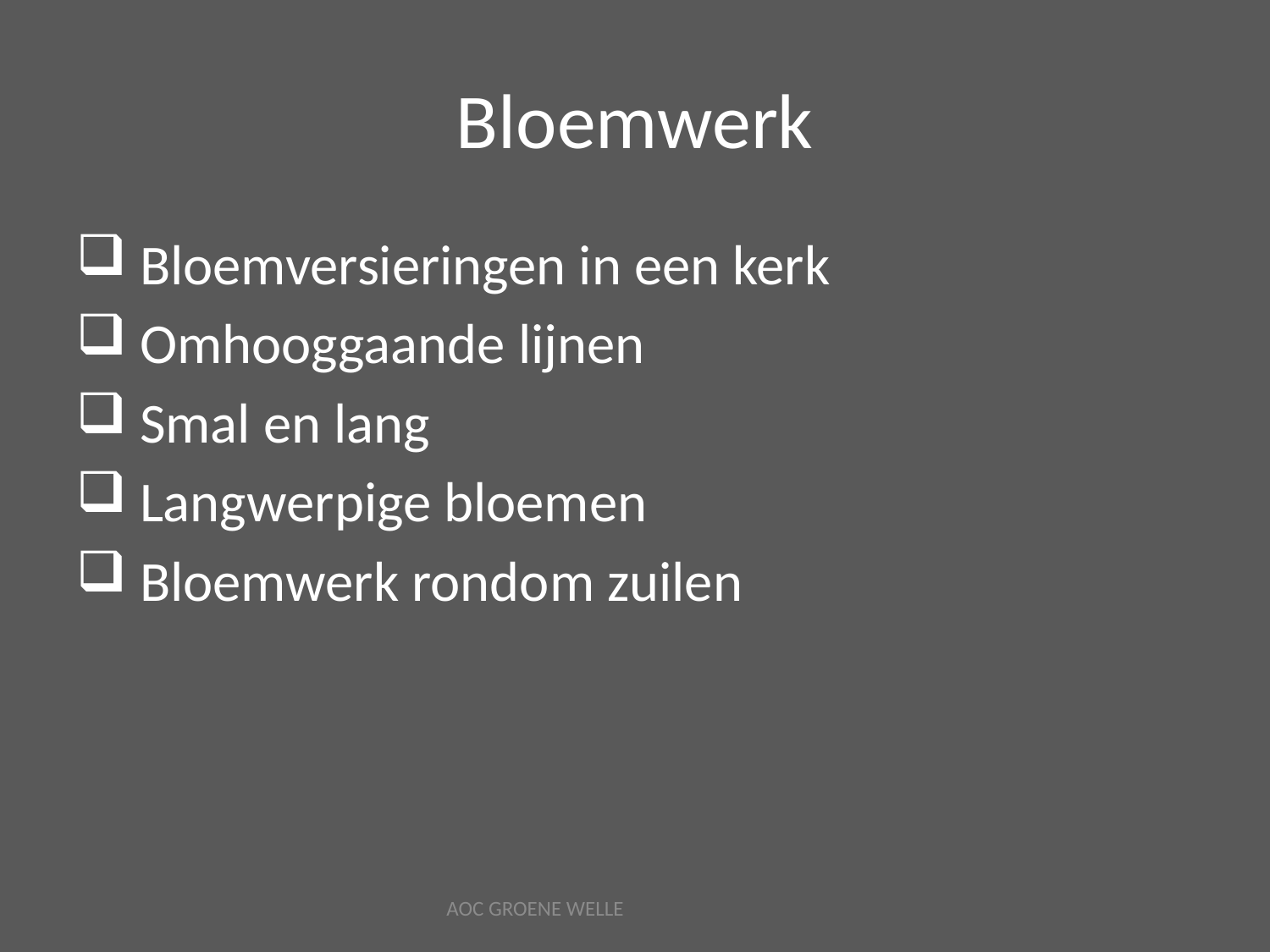

# Bloemwerk
 Bloemversieringen in een kerk
 Omhooggaande lijnen
 Smal en lang
 Langwerpige bloemen
 Bloemwerk rondom zuilen
AOC GROENE WELLE